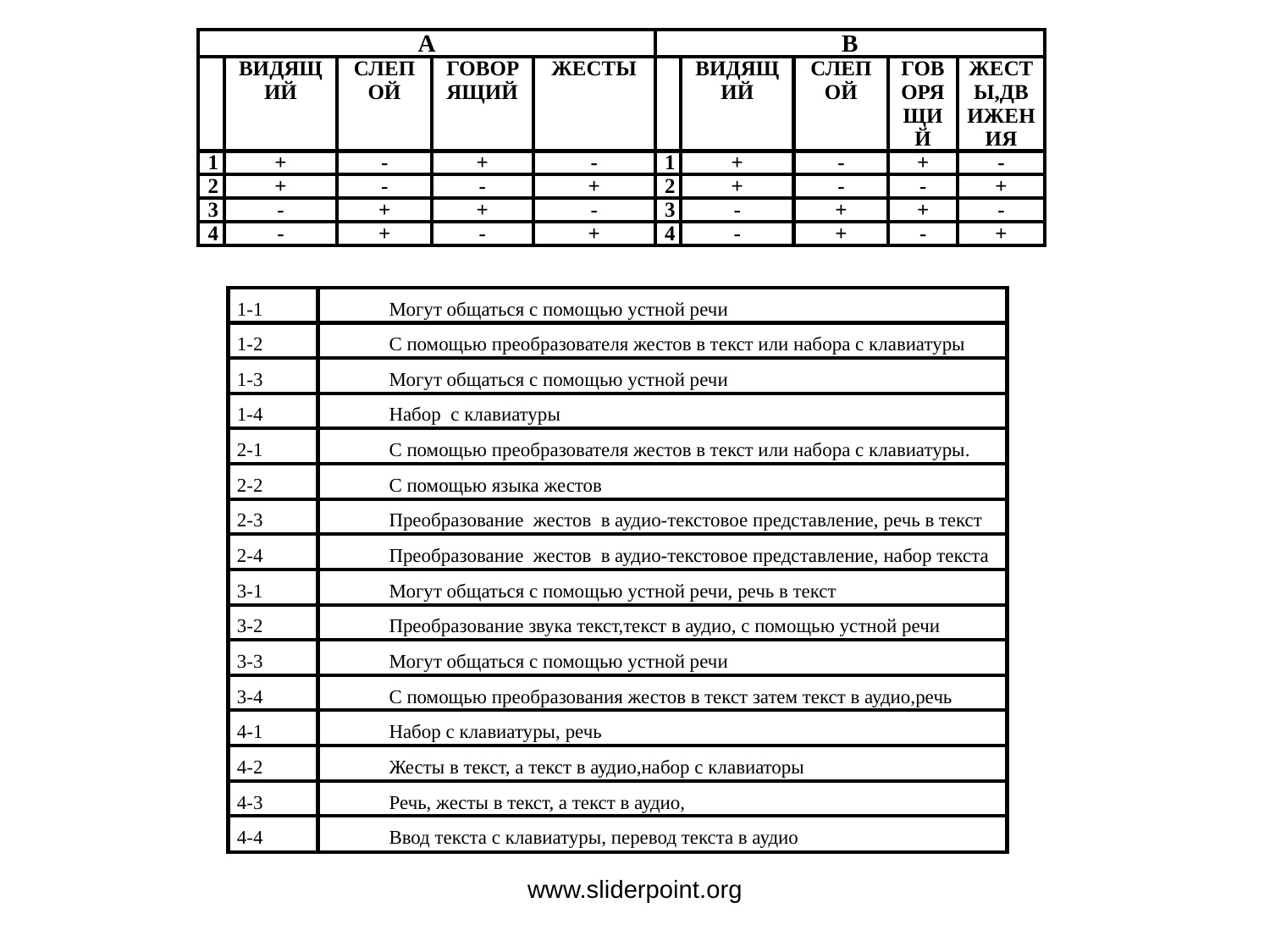

| А |  |  |  |  | В |  |  |  |  |
| --- | --- | --- | --- | --- | --- | --- | --- | --- | --- |
|  | ВИДЯЩИЙ | СЛЕПОЙ | ГОВОРЯЩИЙ | ЖЕСТЫ |  | ВИДЯЩИЙ | СЛЕПОЙ | ГОВОРЯЩИЙ | ЖЕСТЫ,ДВИЖЕНИЯ |
| 1 | + | - | + | - | 1 | + | - | + | - |
| 2 | + | - | - | + | 2 | + | - | - | + |
| 3 | - | + | + | - | 3 | - | + | + | - |
| 4 | - | + | - | + | 4 | - | + | - | + |
| 1-1 | Могут общаться с помощью устной речи |
| --- | --- |
| 1-2 | С помощью преобразователя жестов в текст или набора с клавиатуры |
| 1-3 | Могут общаться с помощью устной речи |
| 1-4 | Набор с клавиатуры |
| 2-1 | С помощью преобразователя жестов в текст или набора с клавиатуры. |
| 2-2 | С помощью языка жестов |
| 2-3 | Преобразование жестов в аудио-текстовое представление, речь в текст |
| 2-4 | Преобразование жестов в аудио-текстовое представление, набор текста |
| 3-1 | Могут общаться с помощью устной речи, речь в текст |
| 3-2 | Преобразование звука текст,текст в аудио, с помощью устной речи |
| 3-3 | Могут общаться с помощью устной речи |
| 3-4 | С помощью преобразования жестов в текст затем текст в аудио,речь |
| 4-1 | Набор с клавиатуры, речь |
| 4-2 | Жесты в текст, а текст в аудио,набор с клавиаторы |
| 4-3 | Речь, жесты в текст, а текст в аудио, |
| 4-4 | Ввод текста с клавиатуры, перевод текста в аудио |
www.sliderpoint.org